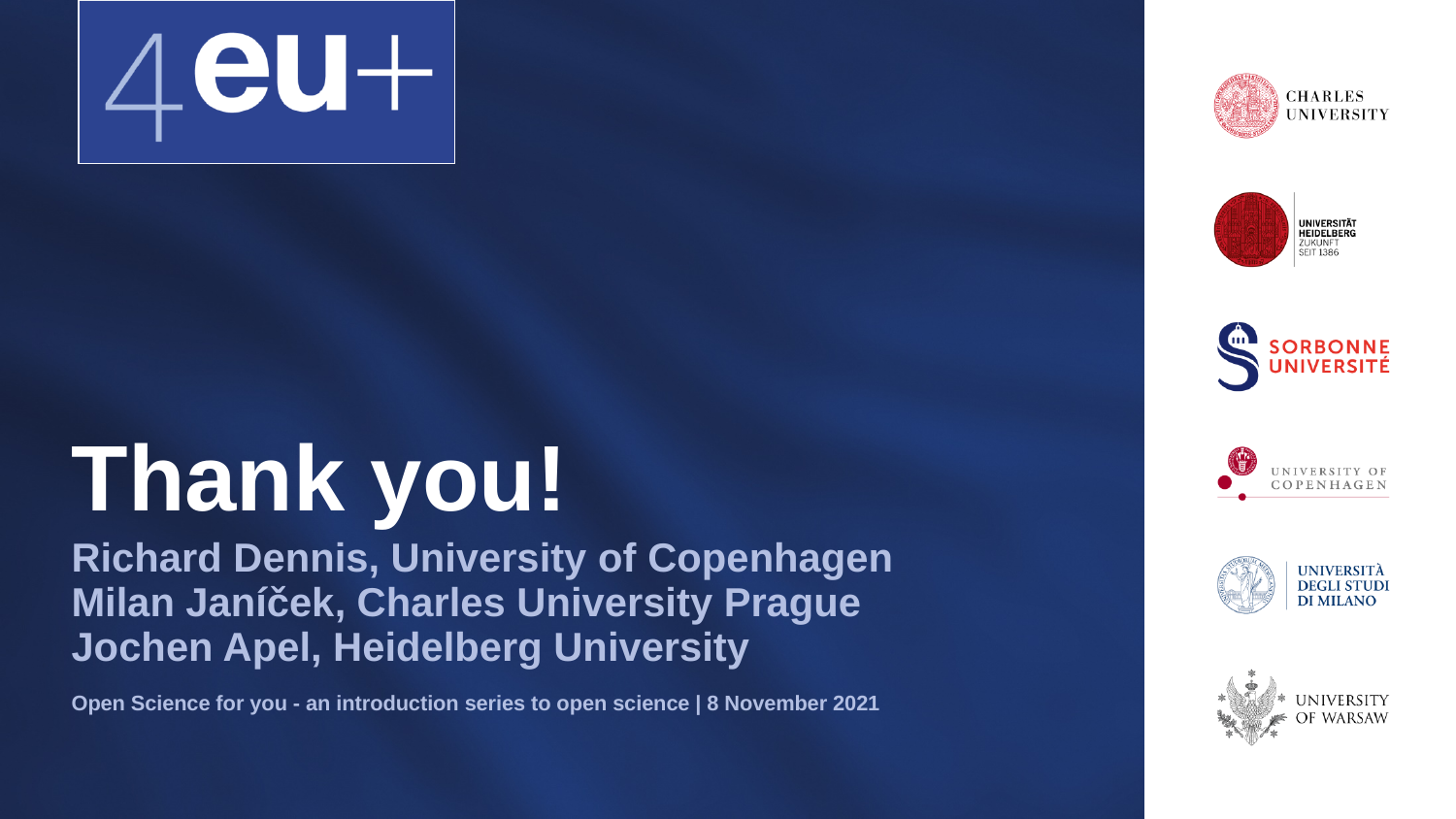

# Thank you!
Richard Dennis, University of Copenhagen
Milan Janíček, Charles University Prague
Jochen Apel, Heidelberg University
Open Science for you - an introduction series to open science | 8 November 2021